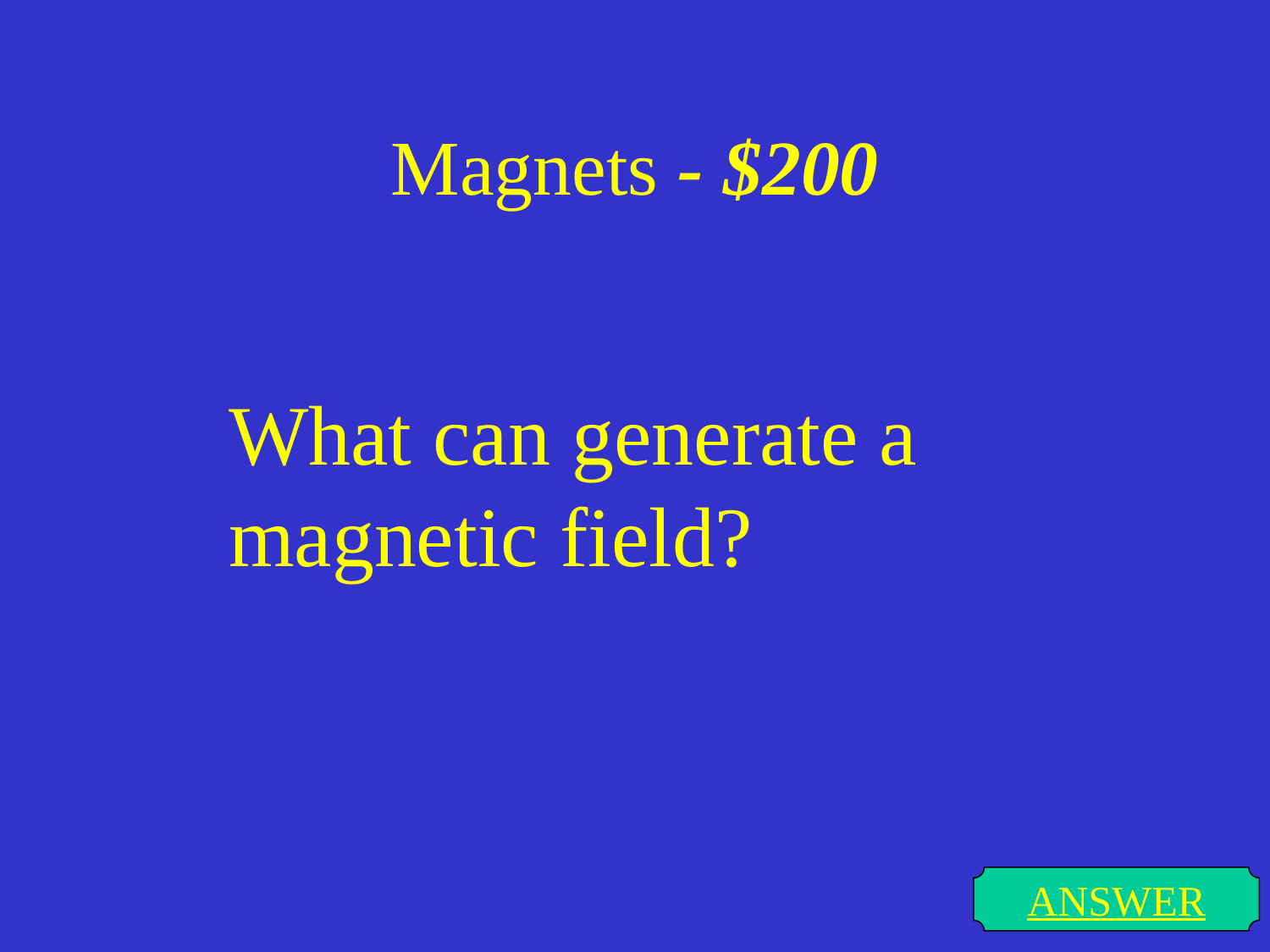

# Magnets - $200
What can generate a magnetic field?

ANSWER